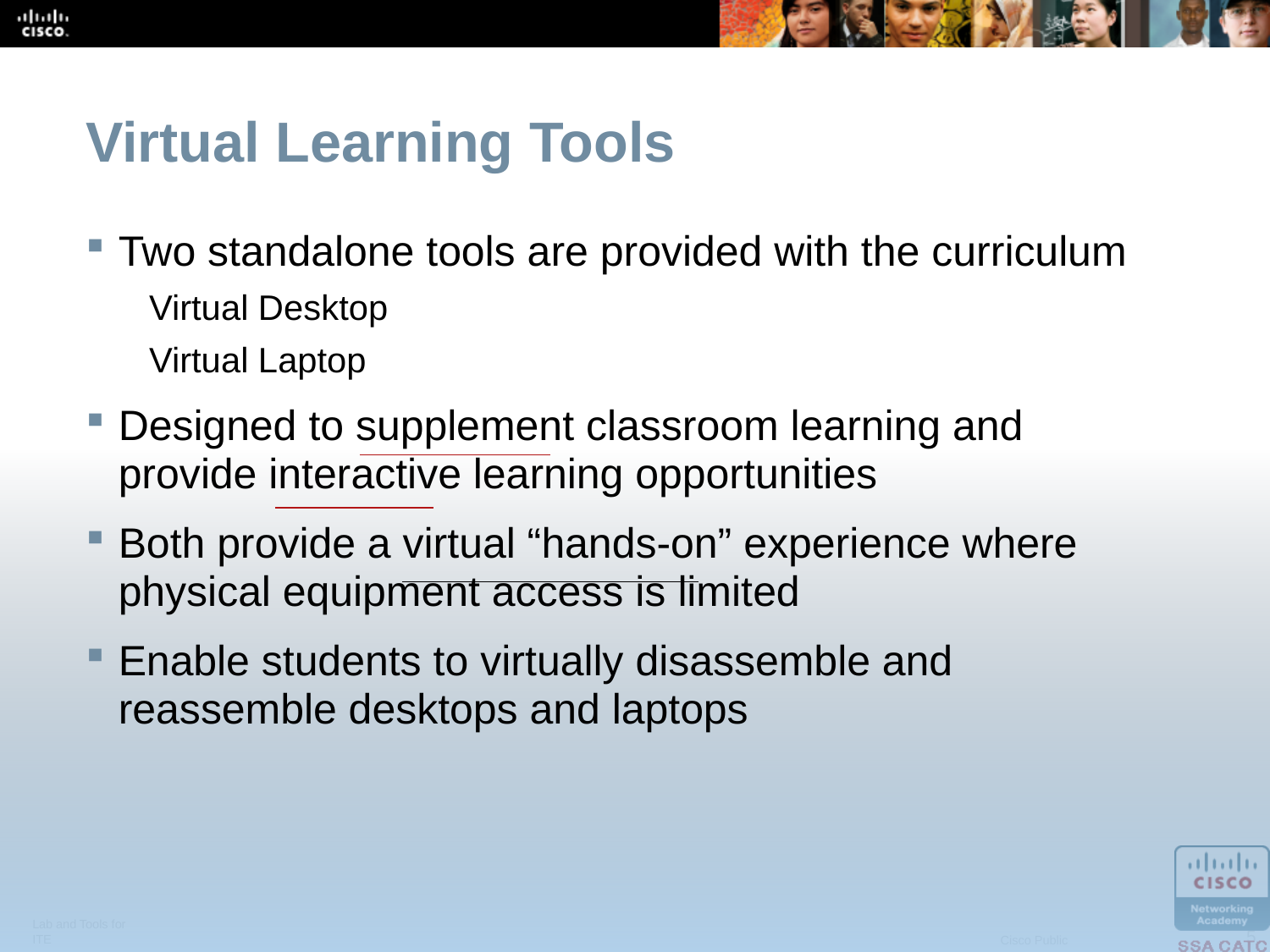

# Virtual Learning Tools

Two standalone tools are provided with the curriculum
Virtual Desktop
Virtual Laptop
Designed to supplement classroom learning and provide interactive learning opportunities
Both provide a virtual “hands-on” experience where physical equipment access is limited
Enable students to virtually disassemble and reassemble desktops and laptops